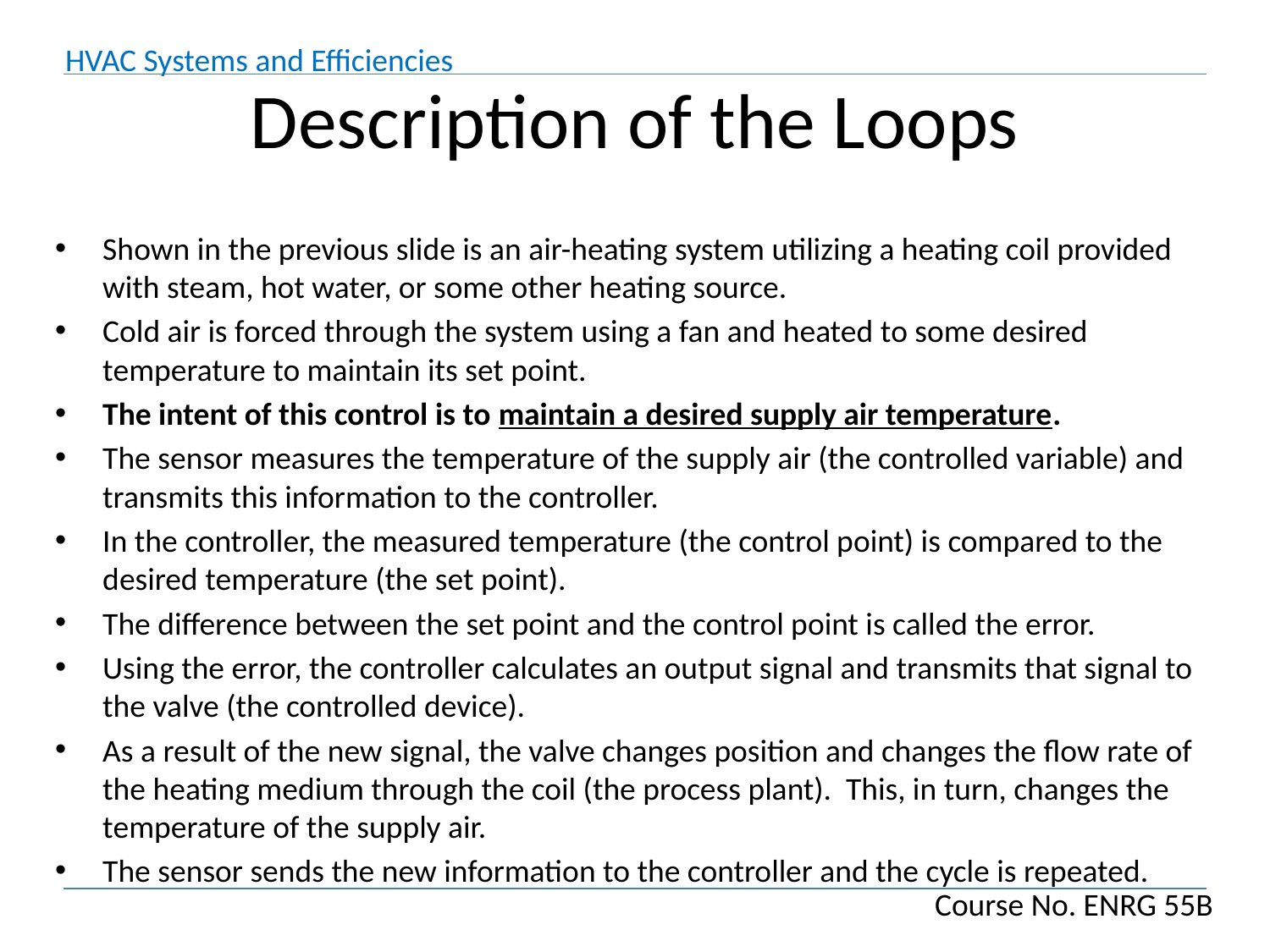

# Description of the Loops
Shown in the previous slide is an air-heating system utilizing a heating coil provided with steam, hot water, or some other heating source.
Cold air is forced through the system using a fan and heated to some desired temperature to maintain its set point.
The intent of this control is to maintain a desired supply air temperature.
The sensor measures the temperature of the supply air (the controlled variable) and transmits this information to the controller.
In the controller, the measured temperature (the control point) is compared to the desired temperature (the set point).
The difference between the set point and the control point is called the error.
Using the error, the controller calculates an output signal and transmits that signal to the valve (the controlled device).
As a result of the new signal, the valve changes position and changes the flow rate of the heating medium through the coil (the process plant).  This, in turn, changes the temperature of the supply air.
The sensor sends the new information to the controller and the cycle is repeated.